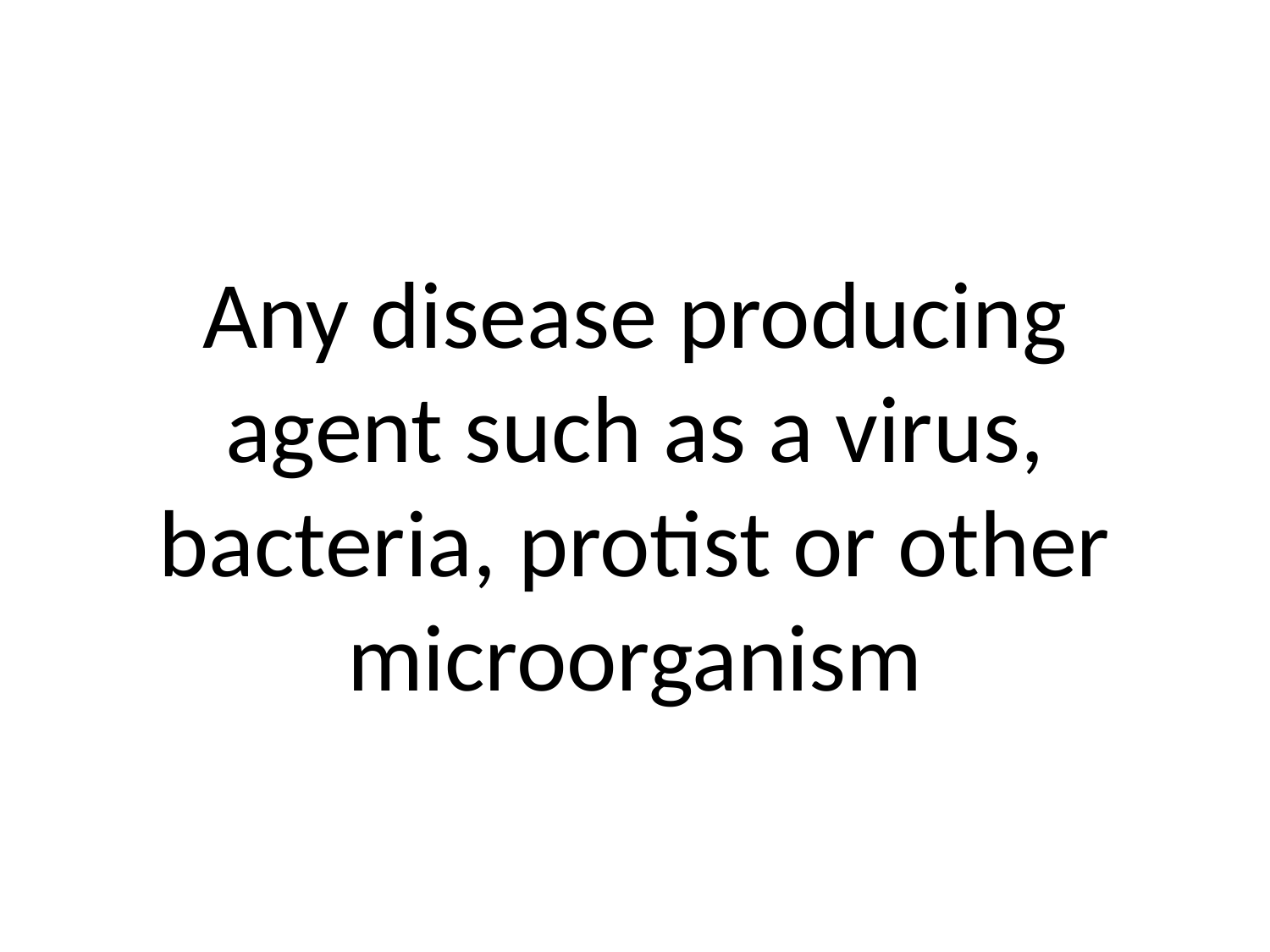

# Any disease producing agent such as a virus, bacteria, protist or other microorganism